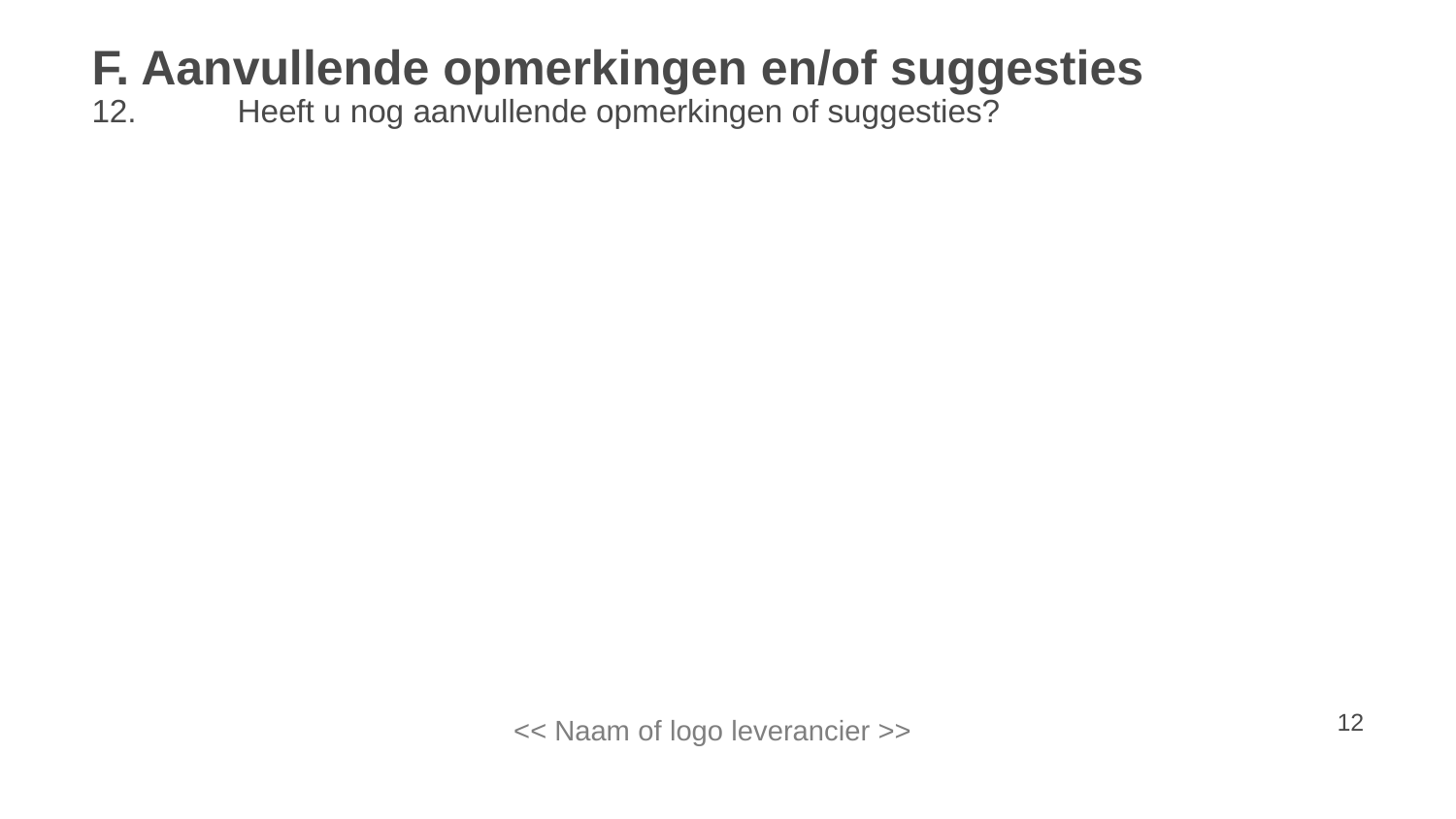

# F. Aanvullende opmerkingen en/of suggesties 12.	Heeft u nog aanvullende opmerkingen of suggesties?
<< Naam of logo leverancier >>